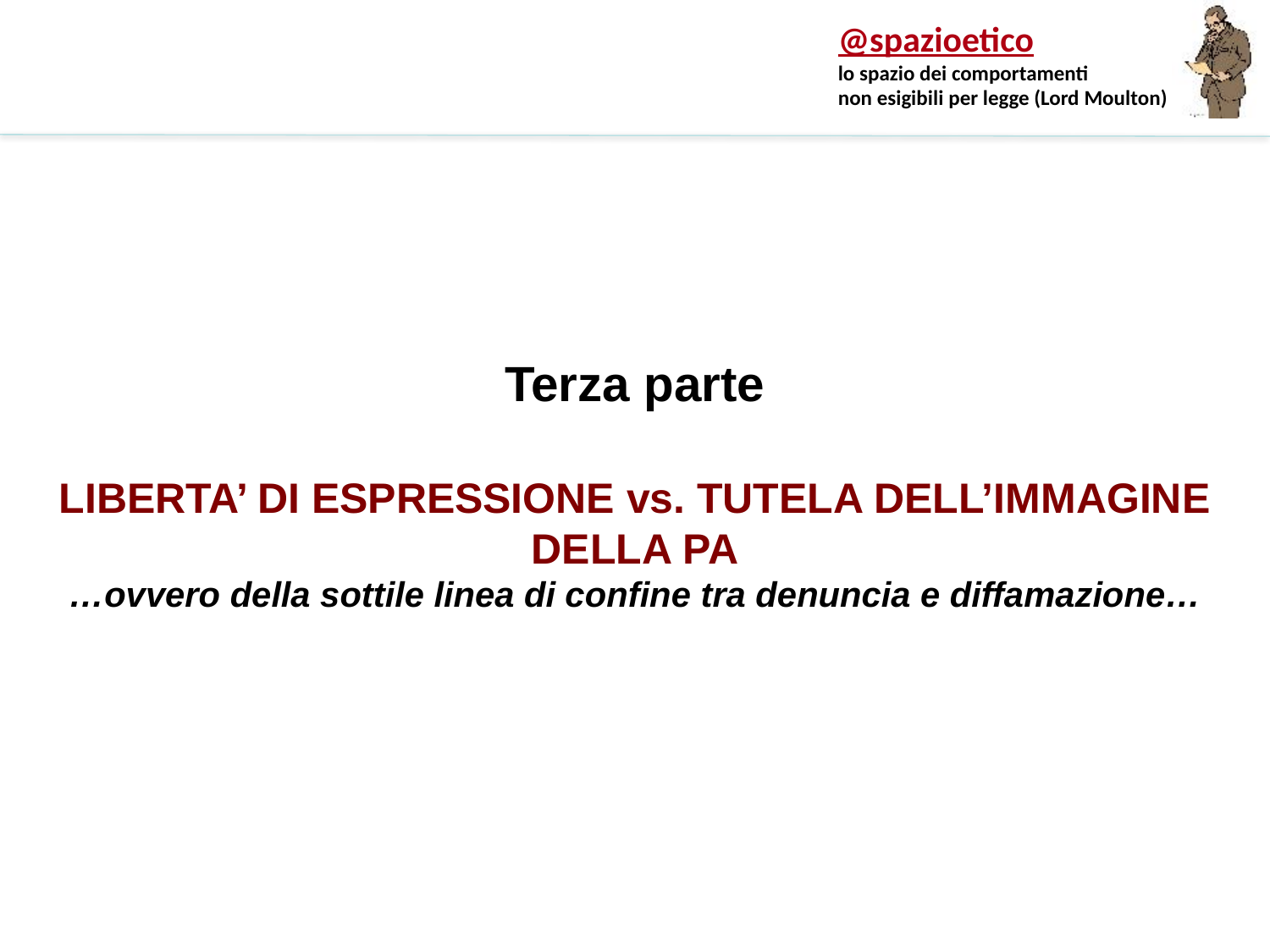

Terza parte

LIBERTA’ DI ESPRESSIONE vs. TUTELA DELL’IMMAGINE DELLA PA
…ovvero della sottile linea di confine tra denuncia e diffamazione…